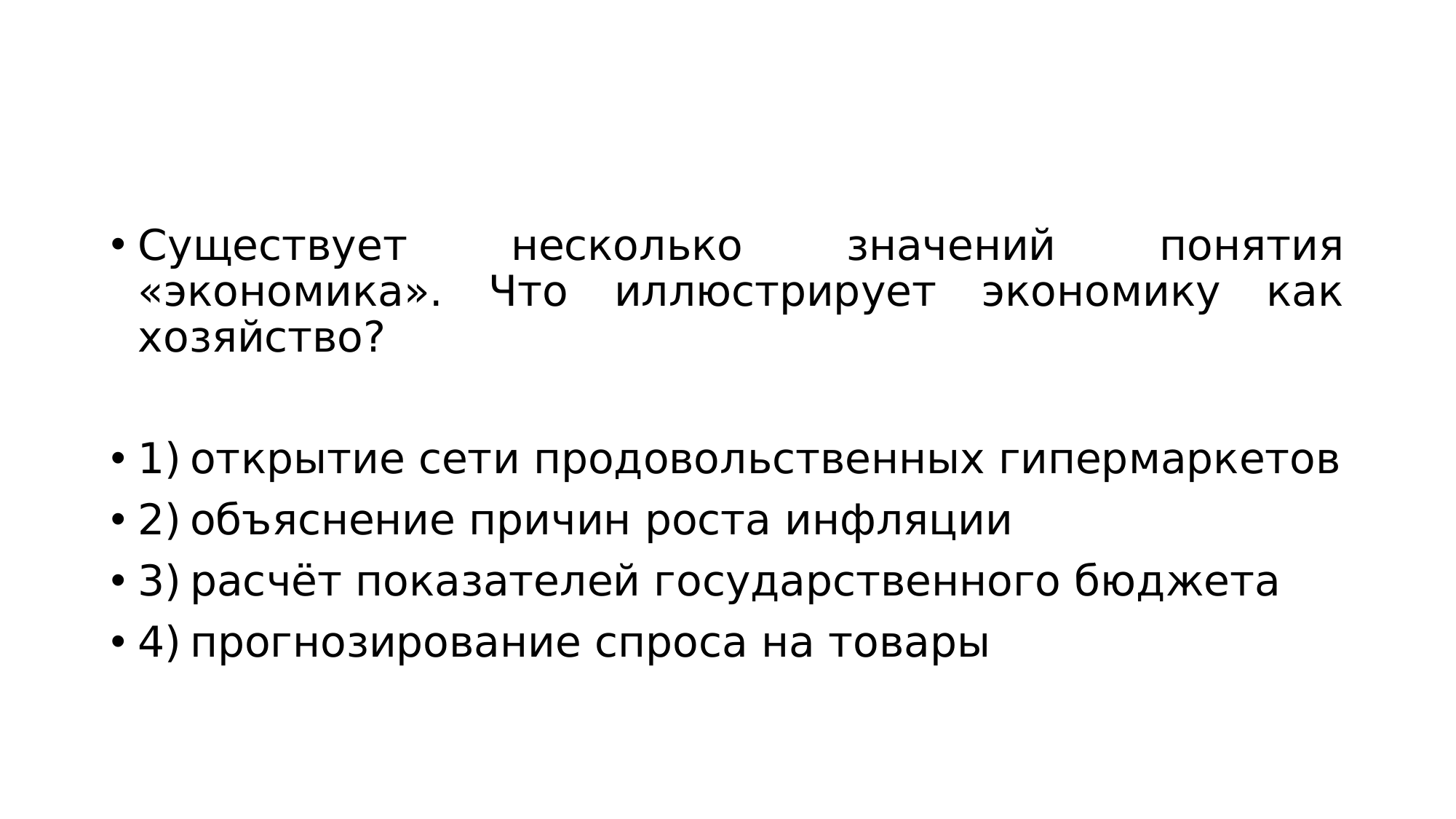

#
Существует несколько значений понятия «экономика». Что иллюстрирует экономику как хозяйство?

1) открытие сети продовольственных гипермаркетов
2) объяснение причин роста инфляции
3) расчёт показателей государственного бюджета
4) прогнозирование спроса на товары